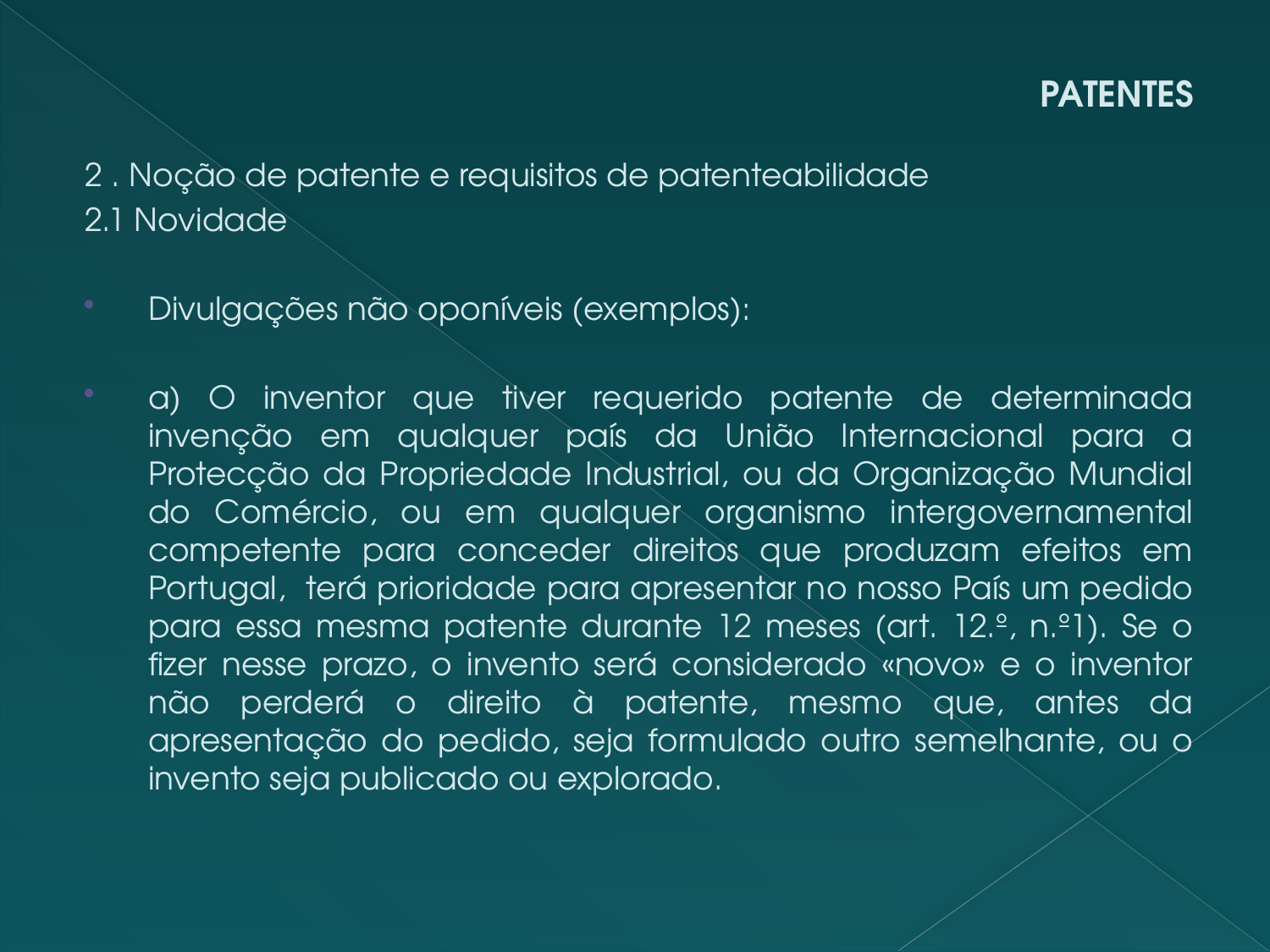

# PATENTES
2 . Noção de patente e requisitos de patenteabilidade
2.1 Novidade

Divulgações não oponíveis (exemplos):

a) O inventor que tiver requerido patente de determinada invenção em qualquer país da União Internacional para a Protecção da Propriedade Industrial, ou da Organização Mundial do Comércio, ou em qualquer organismo intergovernamental competente para conceder direitos que produzam efeitos em Portugal,  terá prioridade para apresentar no nosso País um pedido para essa mesma patente durante 12 meses (art. 12.º, n.º1). Se o fizer nesse prazo, o invento será considerado «novo» e o inventor não perderá o direito à patente, mesmo que, antes da apresentação do pedido, seja formulado outro semelhante, ou o invento seja publicado ou explorado.